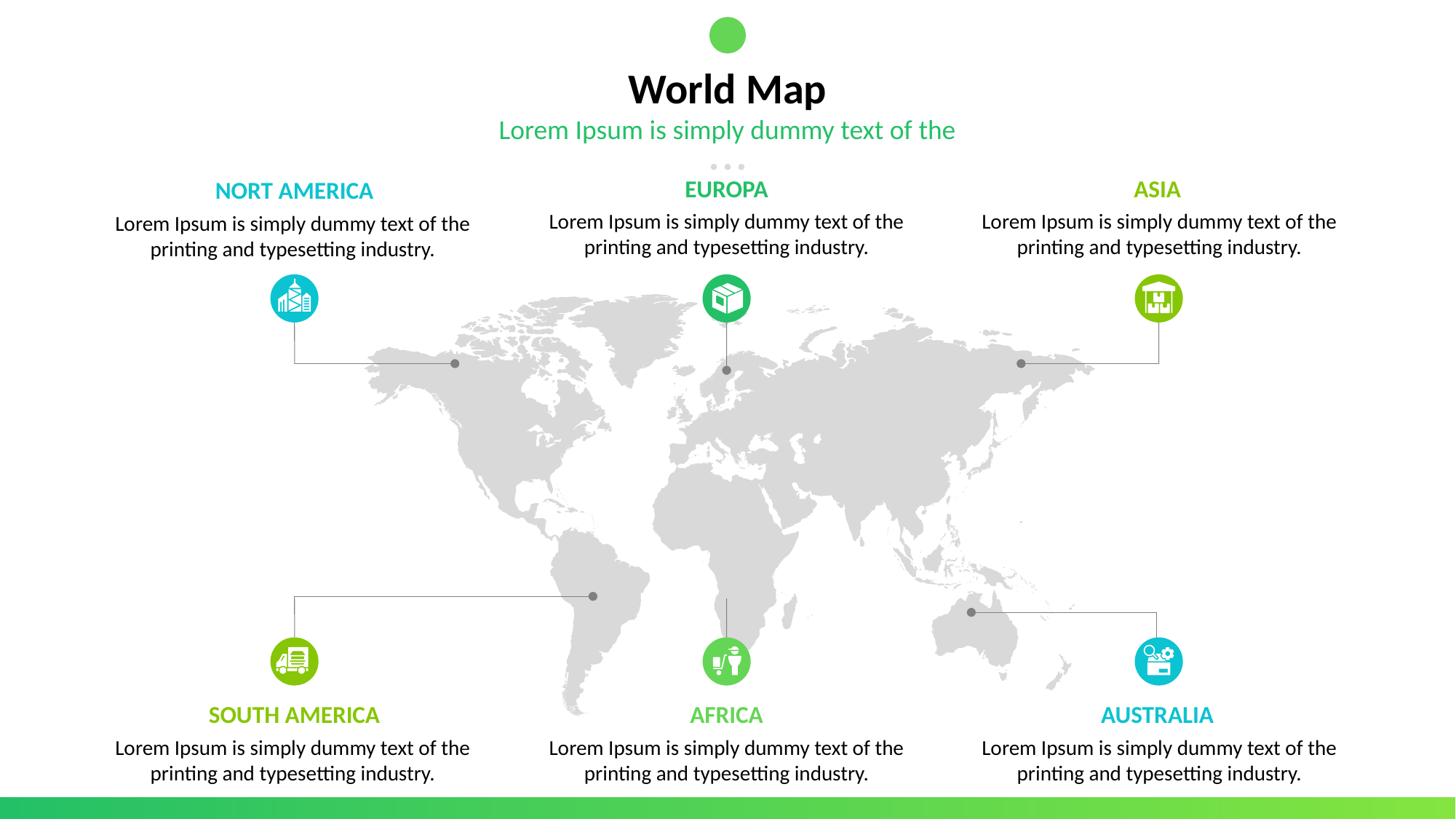

World Map
Lorem Ipsum is simply dummy text of the
EUROPA
ASIA
NORT AMERICA
Lorem Ipsum is simply dummy text of the printing and typesetting industry.
Lorem Ipsum is simply dummy text of the printing and typesetting industry.
Lorem Ipsum is simply dummy text of the printing and typesetting industry.

SOUTH AMERICA
AFRICA
AUSTRALIA
Lorem Ipsum is simply dummy text of the printing and typesetting industry.
Lorem Ipsum is simply dummy text of the printing and typesetting industry.
Lorem Ipsum is simply dummy text of the printing and typesetting industry.